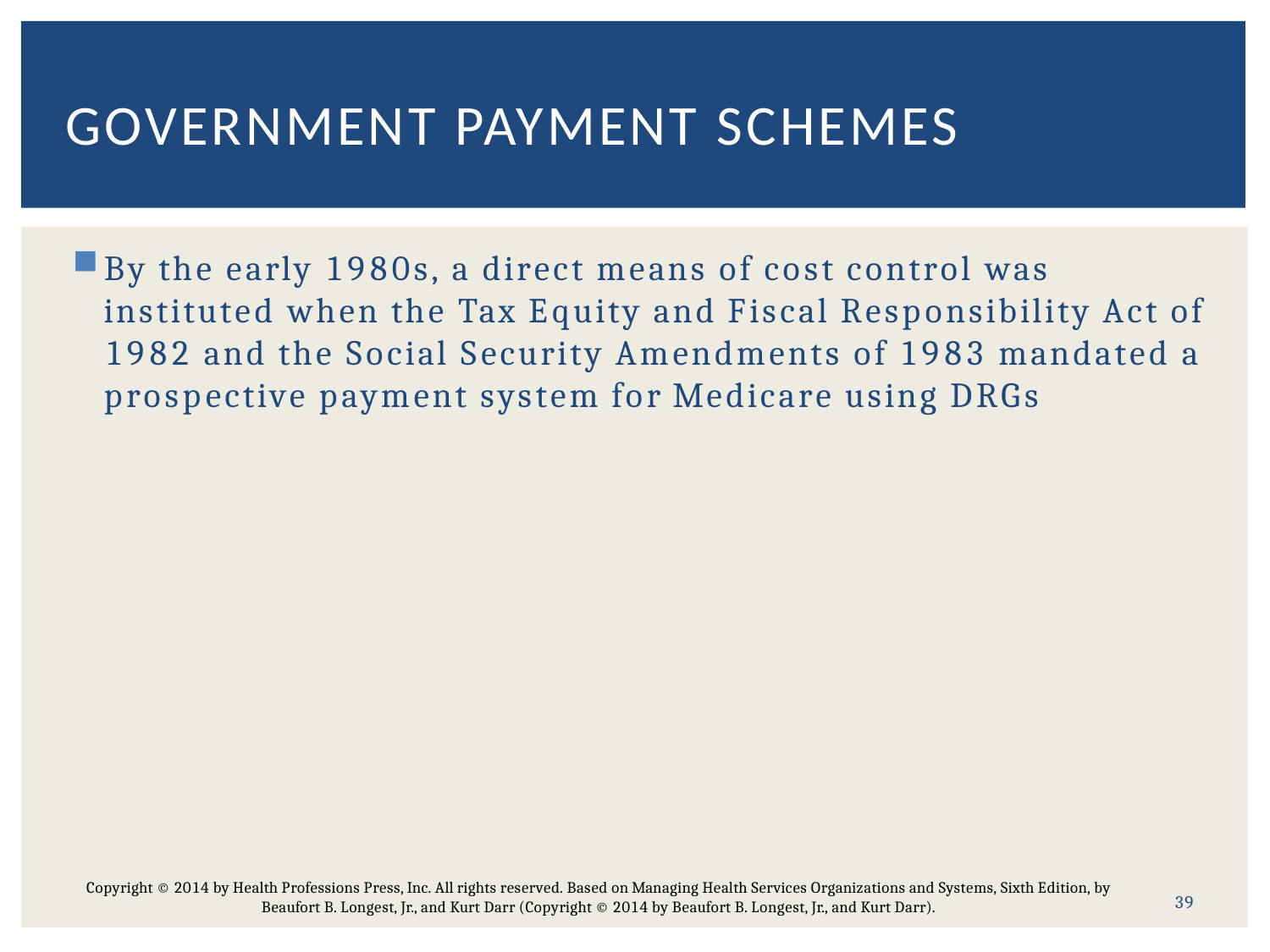

# Government Payment Schemes
By the early 1980s, a direct means of cost control was instituted when the Tax Equity and Fiscal Responsibility Act of 1982 and the Social Security Amendments of 1983 mandated a prospective payment system for Medicare using DRGs

Copyright © 2014 by Health Professions Press, Inc. All rights reserved. Based on Managing Health Services Organizations and Systems, Sixth Edition, by Beaufort B. Longest, Jr., and Kurt Darr (Copyright © 2014 by Beaufort B. Longest, Jr., and Kurt Darr).
39